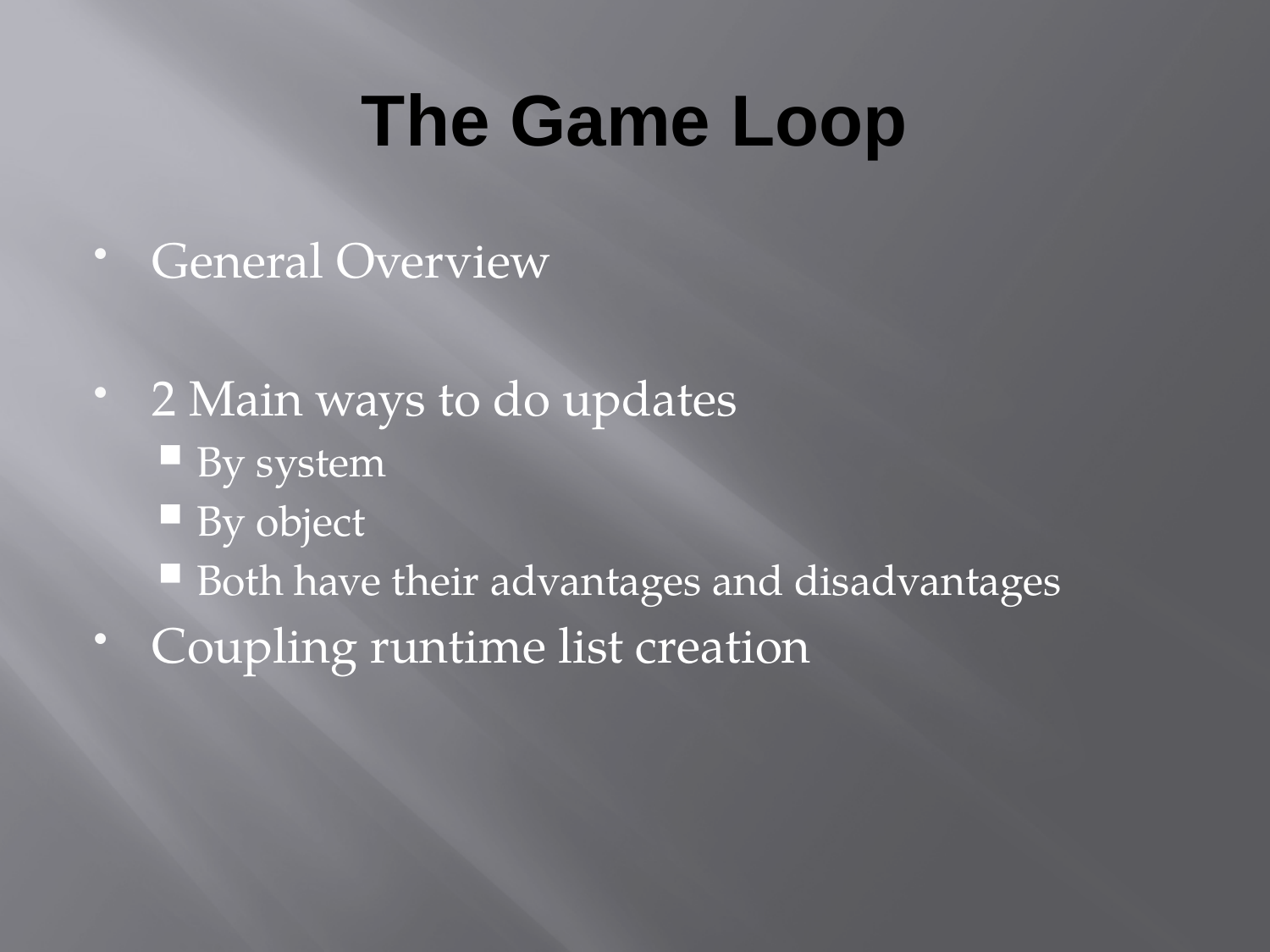

# The Game Loop
General Overview

2 Main ways to do updates
By system
By object
Both have their advantages and disadvantages
Coupling runtime list creation